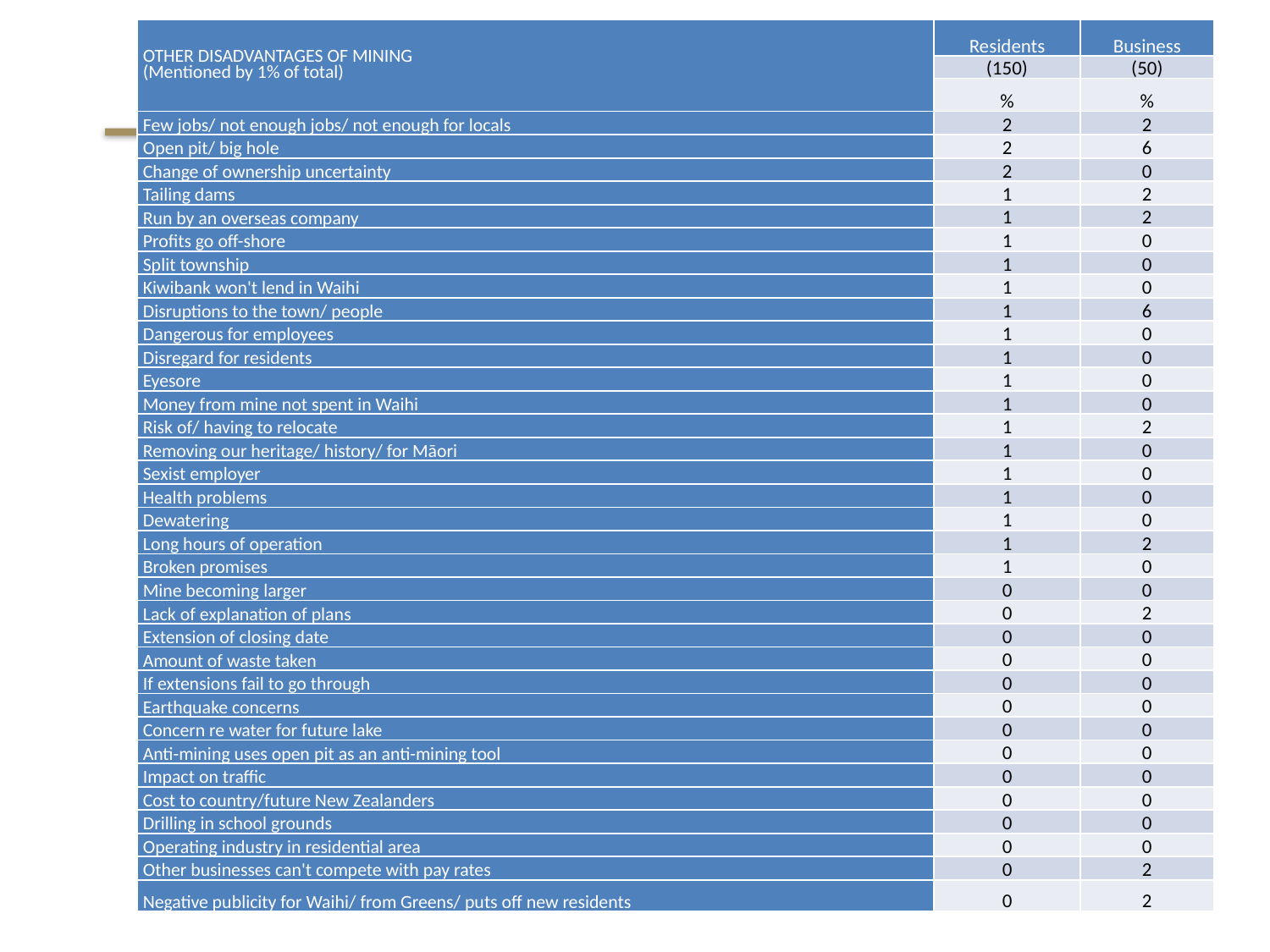

| OTHER DISADVANTAGES OF MINING (Mentioned by 1% of total) | Residents | Business |
| --- | --- | --- |
|  | (150) | (50) |
|  | % | % |
| Few jobs/ not enough jobs/ not enough for locals | 2 | 2 |
| Open pit/ big hole | 2 | 6 |
| Change of ownership uncertainty | 2 | 0 |
| Tailing dams | 1 | 2 |
| Run by an overseas company | 1 | 2 |
| Profits go off-shore | 1 | 0 |
| Split township | 1 | 0 |
| Kiwibank won't lend in Waihi | 1 | 0 |
| Disruptions to the town/ people | 1 | 6 |
| Dangerous for employees | 1 | 0 |
| Disregard for residents | 1 | 0 |
| Eyesore | 1 | 0 |
| Money from mine not spent in Waihi | 1 | 0 |
| Risk of/ having to relocate | 1 | 2 |
| Removing our heritage/ history/ for Māori | 1 | 0 |
| Sexist employer | 1 | 0 |
| Health problems | 1 | 0 |
| Dewatering | 1 | 0 |
| Long hours of operation | 1 | 2 |
| Broken promises | 1 | 0 |
| Mine becoming larger | 0 | 0 |
| Lack of explanation of plans | 0 | 2 |
| Extension of closing date | 0 | 0 |
| Amount of waste taken | 0 | 0 |
| If extensions fail to go through | 0 | 0 |
| Earthquake concerns | 0 | 0 |
| Concern re water for future lake | 0 | 0 |
| Anti-mining uses open pit as an anti-mining tool | 0 | 0 |
| Impact on traffic | 0 | 0 |
| Cost to country/future New Zealanders | 0 | 0 |
| Drilling in school grounds | 0 | 0 |
| Operating industry in residential area | 0 | 0 |
| Other businesses can't compete with pay rates | 0 | 2 |
| Negative publicity for Waihi/ from Greens/ puts off new residents | 0 | 2 |
Other disadvantages of mining